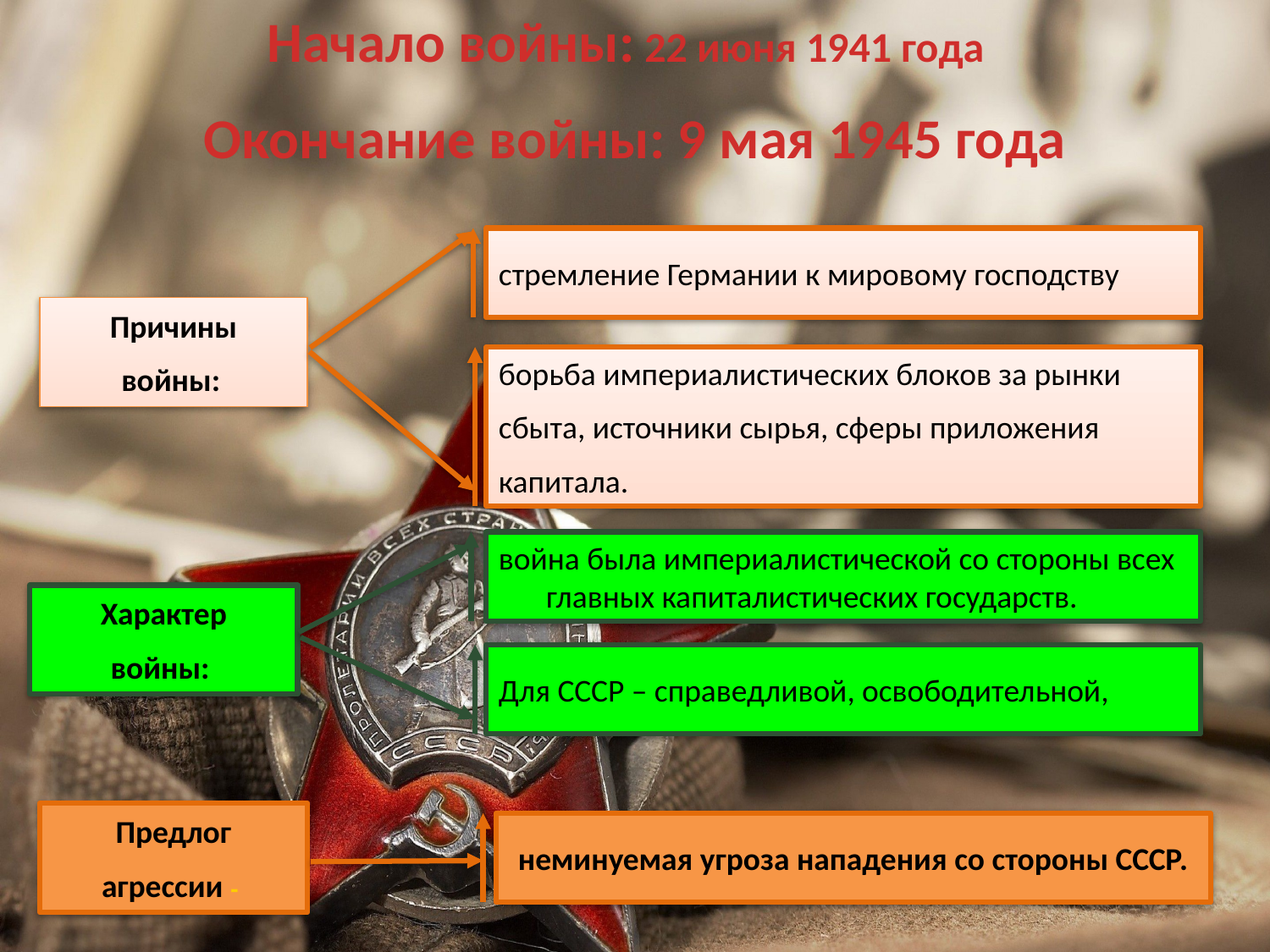

Начало войны: 22 июня 1941 года
Окончание войны: 9 мая 1945 года
стремление Германии к мировому господству
Причины
войны:
борьба империалистических блоков за рынки
сбыта, источники сырья, сферы приложения
капитала.
война была империалистической со стороны всех главных капиталистических государств.
Характер
войны:
Для СССР – справедливой, освободительной,
Предлог
агрессии -
неминуемая угроза нападения со стороны СССР.